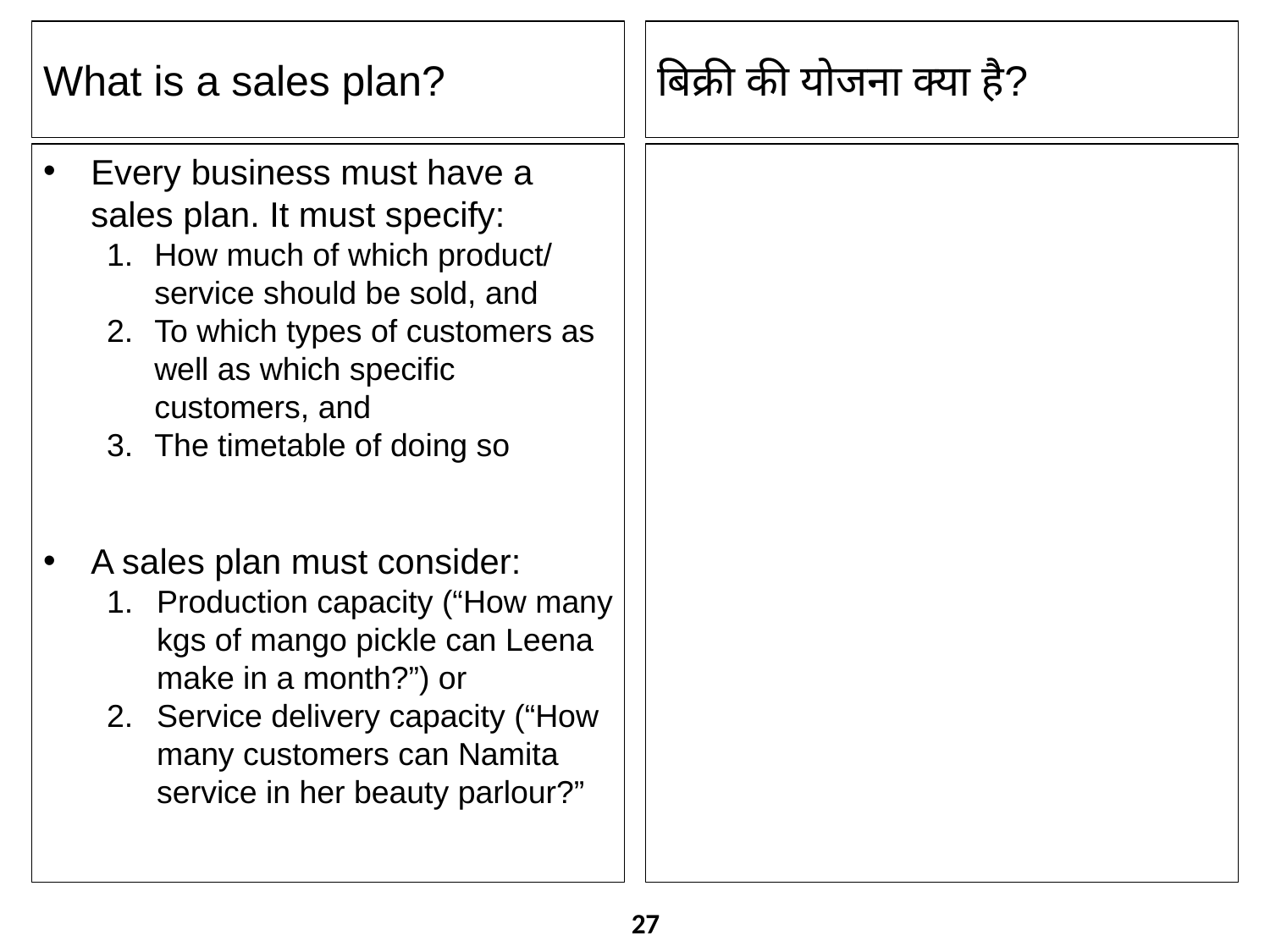

What is a sales plan?
बिक्री की योजना क्या है?
Every business must have a sales plan. It must specify:
How much of which product/ service should be sold, and
To which types of customers as well as which specific customers, and
The timetable of doing so

A sales plan must consider:
Production capacity (“How many kgs of mango pickle can Leena make in a month?”) or
Service delivery capacity (“How many customers can Namita service in her beauty parlour?”

27